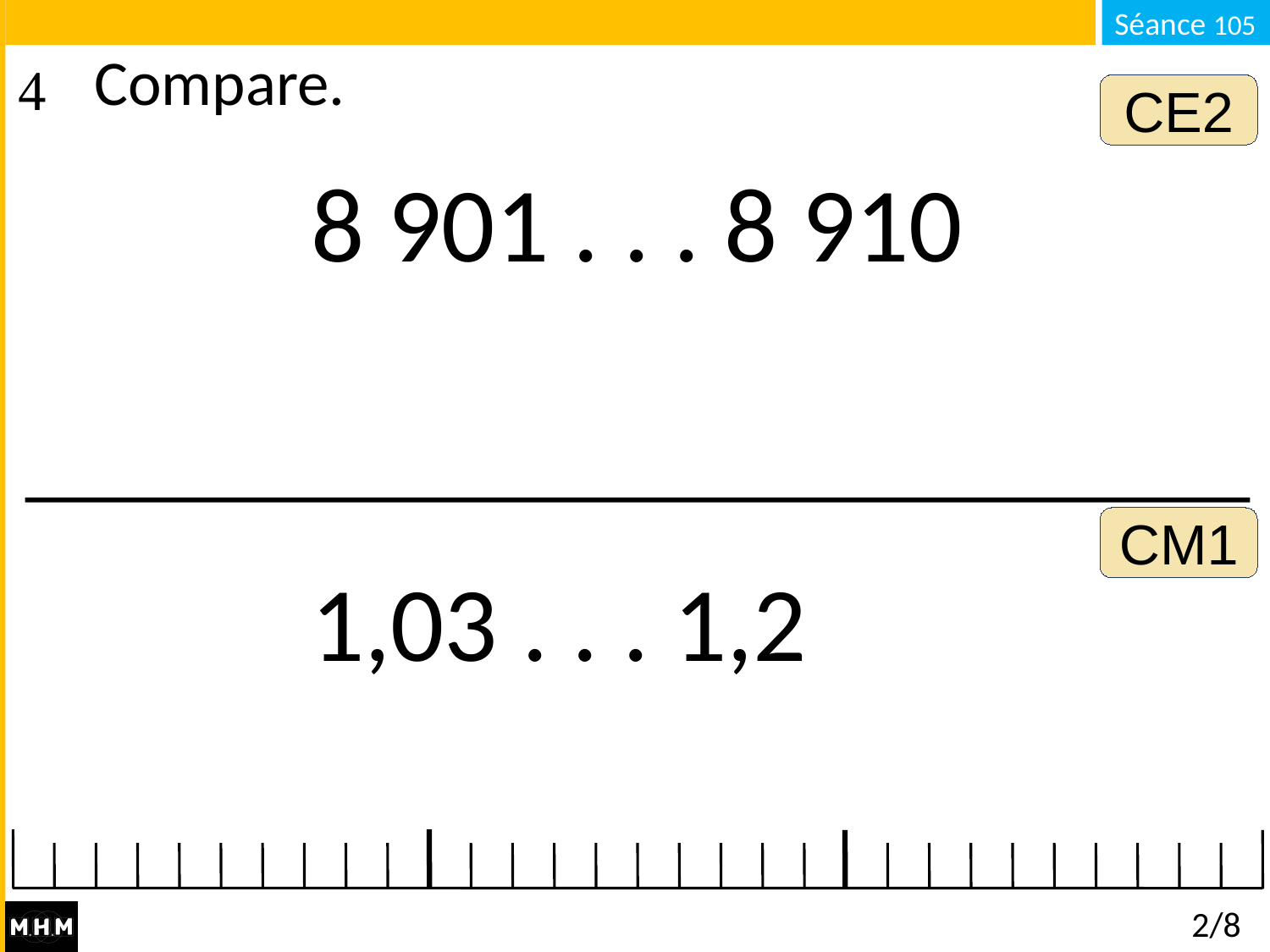

# Compare.
CE2
8 901 . . . 8 910

CM1
1,03 . . . 1,2
2/8